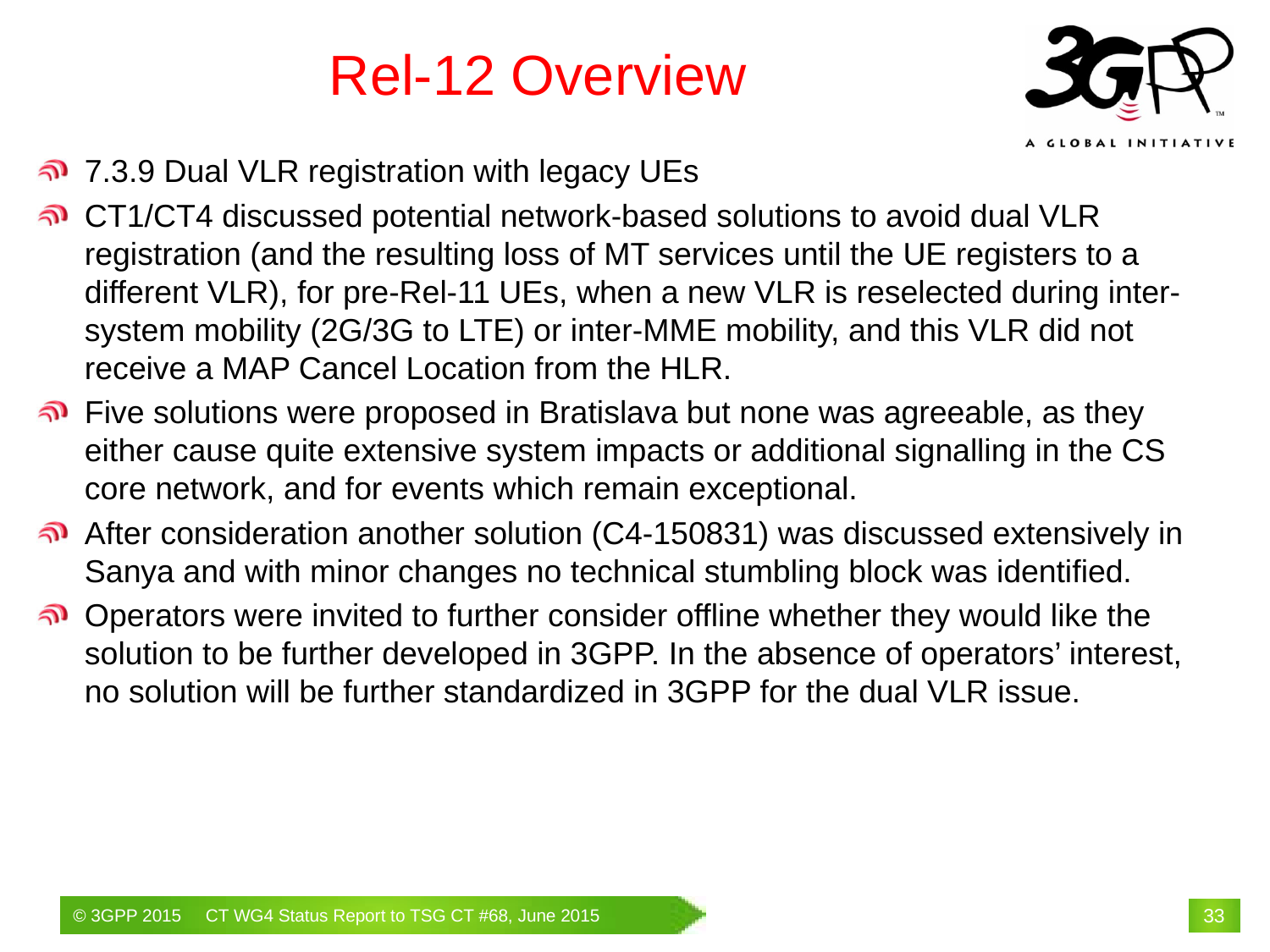

# Rel-12 Overview
7.3.9 Dual VLR registration with legacy UEs
CT1/CT4 discussed potential network-based solutions to avoid dual VLR registration (and the resulting loss of MT services until the UE registers to a different VLR), for pre-Rel-11 UEs, when a new VLR is reselected during inter-system mobility (2G/3G to LTE) or inter-MME mobility, and this VLR did not receive a MAP Cancel Location from the HLR.
Five solutions were proposed in Bratislava but none was agreeable, as they either cause quite extensive system impacts or additional signalling in the CS core network, and for events which remain exceptional.
After consideration another solution (C4-150831) was discussed extensively in Sanya and with minor changes no technical stumbling block was identified.
Operators were invited to further consider offline whether they would like the solution to be further developed in 3GPP. In the absence of operators’ interest, no solution will be further standardized in 3GPP for the dual VLR issue.